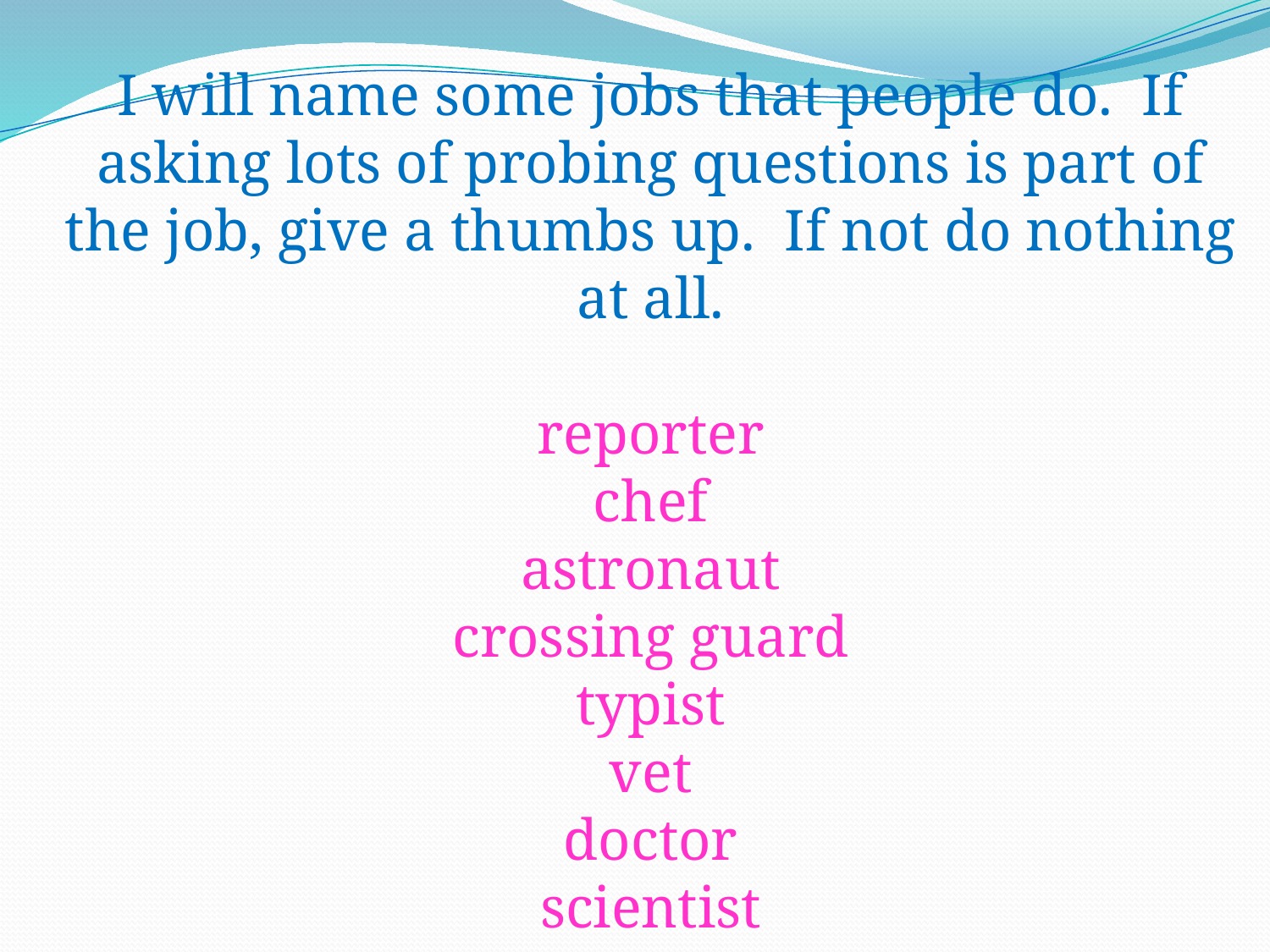

I will name some jobs that people do.  If asking lots of probing questions is part of the job, give a thumbs up.  If not do nothing at all.

reporter
chef
astronaut
crossing guard
typist
vet
doctor
scientist
mover